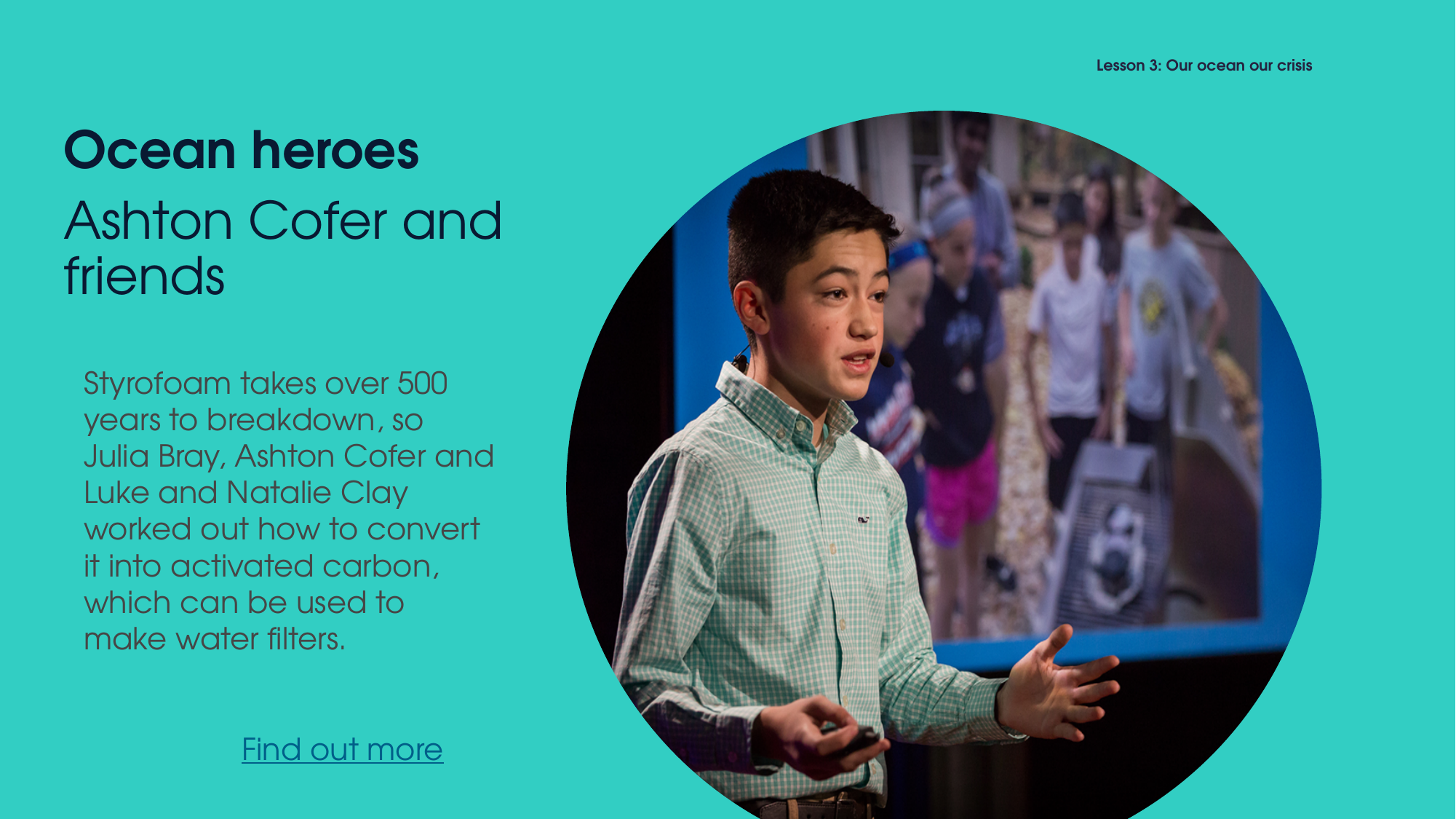

# Lesson 3: Our ocean our crisis

Ocean heroes
Ashton Cofer and friends
Styrofoam takes over 500 years to breakdown, so Julia Bray, Ashton Cofer and Luke and Natalie Clay worked out how to convert it into activated carbon, which can be used to make water filters.
Find out more